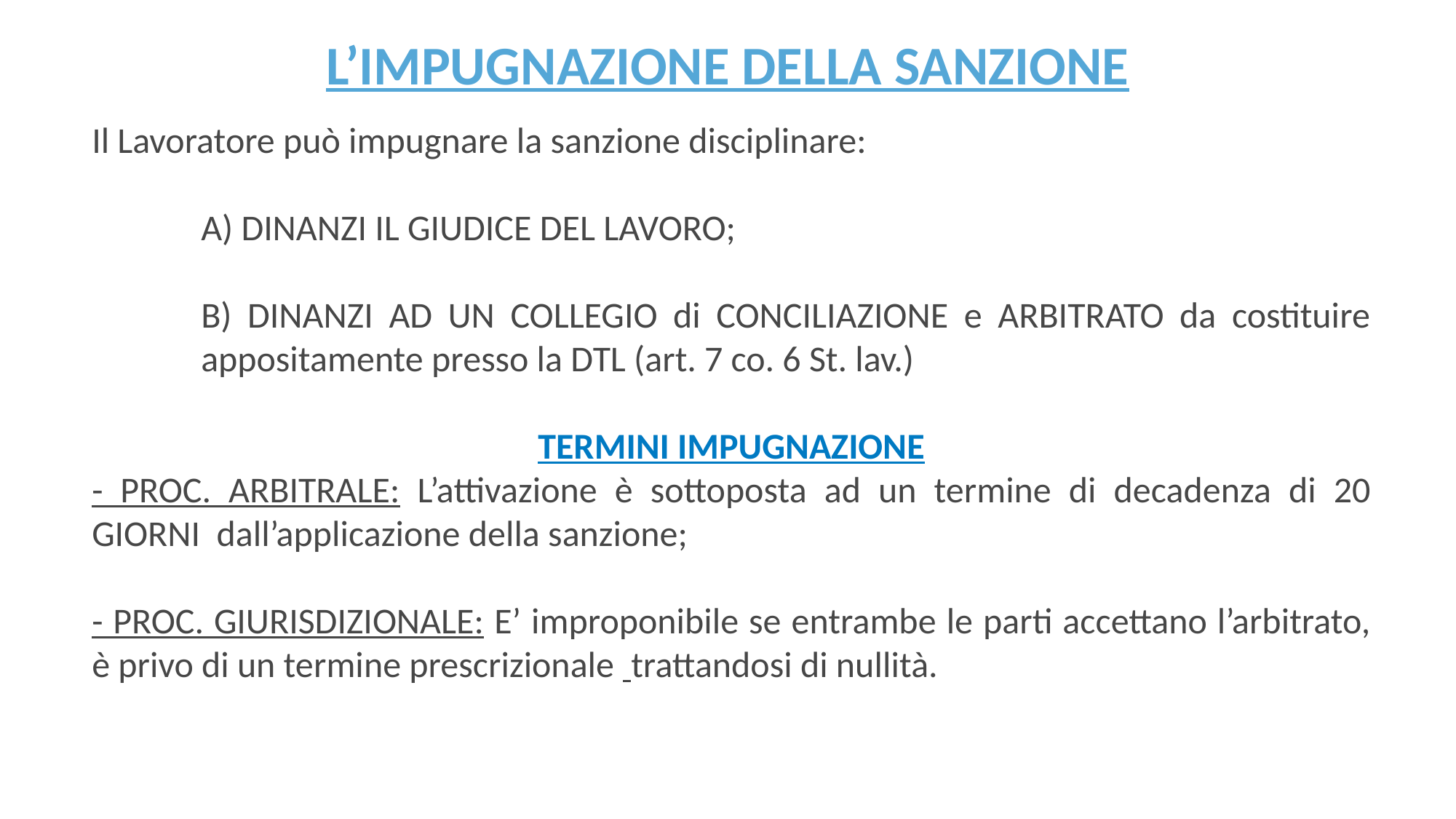

L’IMPUGNAZIONE DELLA SANZIONE

Il Lavoratore può impugnare la sanzione disciplinare:

	A) DINANZI IL GIUDICE DEL LAVORO;

	B) DINANZI AD UN COLLEGIO di CONCILIAZIONE e ARBITRATO da costituire 	appositamente presso la DTL (art. 7 co. 6 St. lav.)

TERMINI IMPUGNAZIONE
- PROC. ARBITRALE: L’attivazione è sottoposta ad un termine di decadenza di 20 GIORNI  dall’applicazione della sanzione;

- PROC. GIURISDIZIONALE: E’ improponibile se entrambe le parti accettano l’arbitrato, è privo di un termine prescrizionale  trattandosi di nullità.